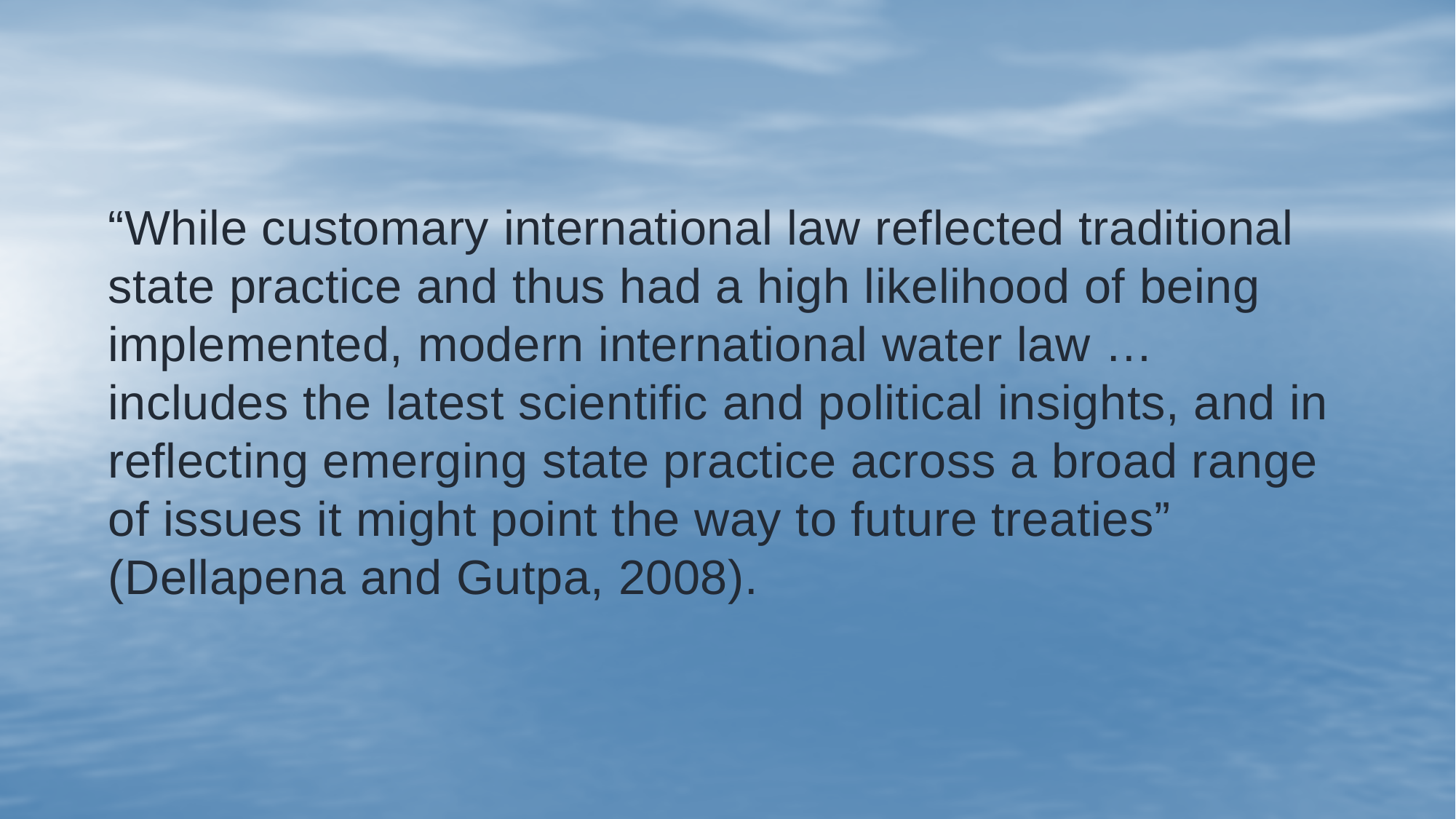

#
“While customary international law reflected traditional state practice and thus had a high likelihood of being implemented, modern international water law … includes the latest scientific and political insights, and in reflecting emerging state practice across a broad range of issues it might point the way to future treaties” (Dellapena and Gutpa, 2008).